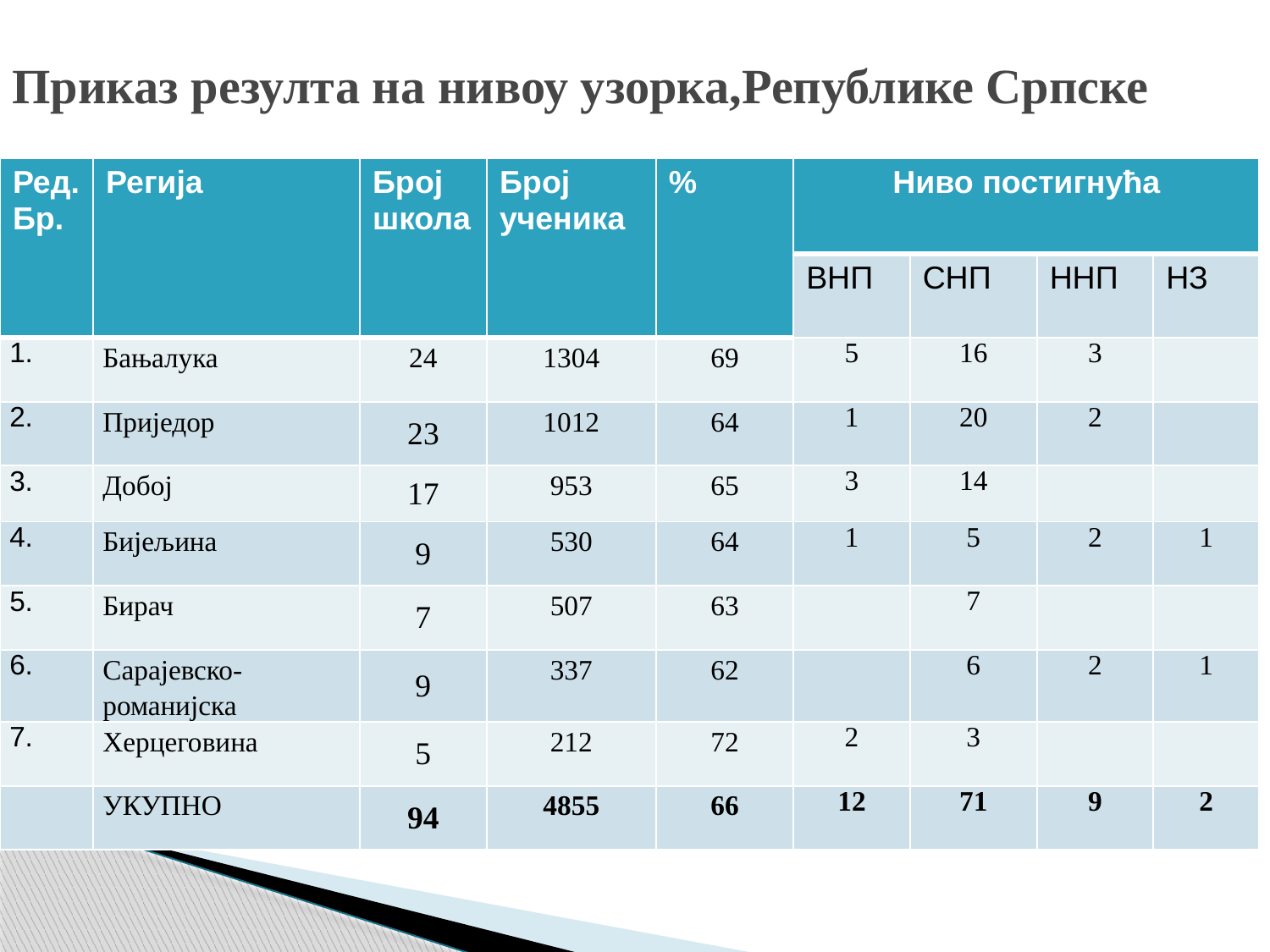

# Приказ резулта на нивоу узорка,Републике Српске
| Ред. Бр. | Регија | Број школа | Број ученика | % | Ниво постигнућа |  |  |  |
| --- | --- | --- | --- | --- | --- | --- | --- | --- |
|  |  |  |  |  | ВНП | СНП | ННП | НЗ |
| 1. | Бањалука | 24 | 1304 | 69 | 5 | 16 | 3 |  |
| 2. | Приједор | 23 | 1012 | 64 | 1 | 20 | 2 |  |
| 3. | Добој | 17 | 953 | 65 | 3 | 14 |  |  |
| 4. | Бијељина | 9 | 530 | 64 | 1 | 5 | 2 | 1 |
| 5. | Бирач | 7 | 507 | 63 |  | 7 |  |  |
| 6. | Сарајевско-романијска | 9 | 337 | 62 |  | 6 | 2 | 1 |
| 7. | Херцеговина | 5 | 212 | 72 | 2 | 3 |  |  |
|  | УКУПНО | 94 | 4855 | 66 | 12 | 71 | 9 | 2 |